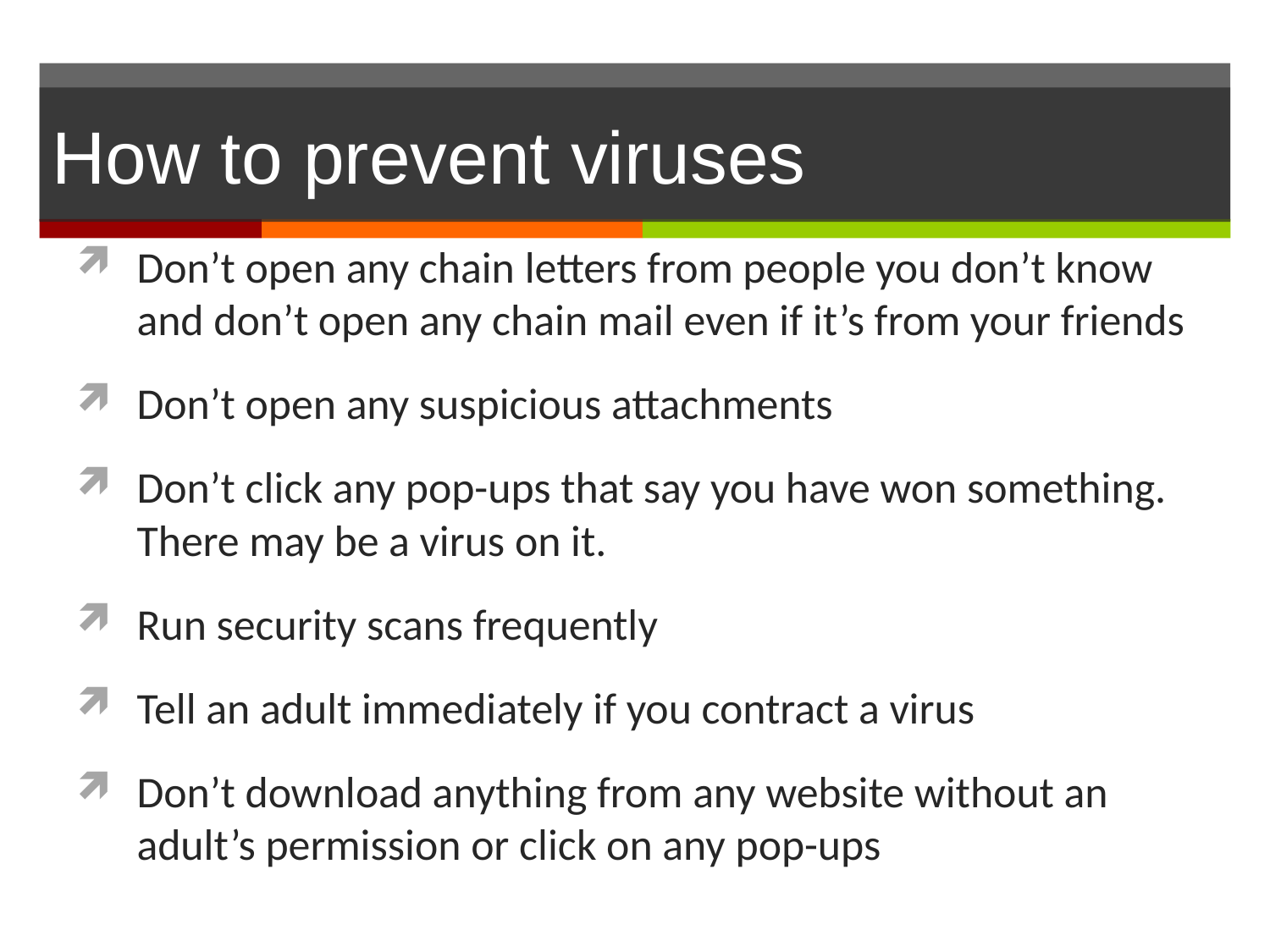

# How to prevent viruses
Don’t open any chain letters from people you don’t know and don’t open any chain mail even if it’s from your friends
Don’t open any suspicious attachments
Don’t click any pop-ups that say you have won something. There may be a virus on it.
Run security scans frequently
Tell an adult immediately if you contract a virus
Don’t download anything from any website without an adult’s permission or click on any pop-ups